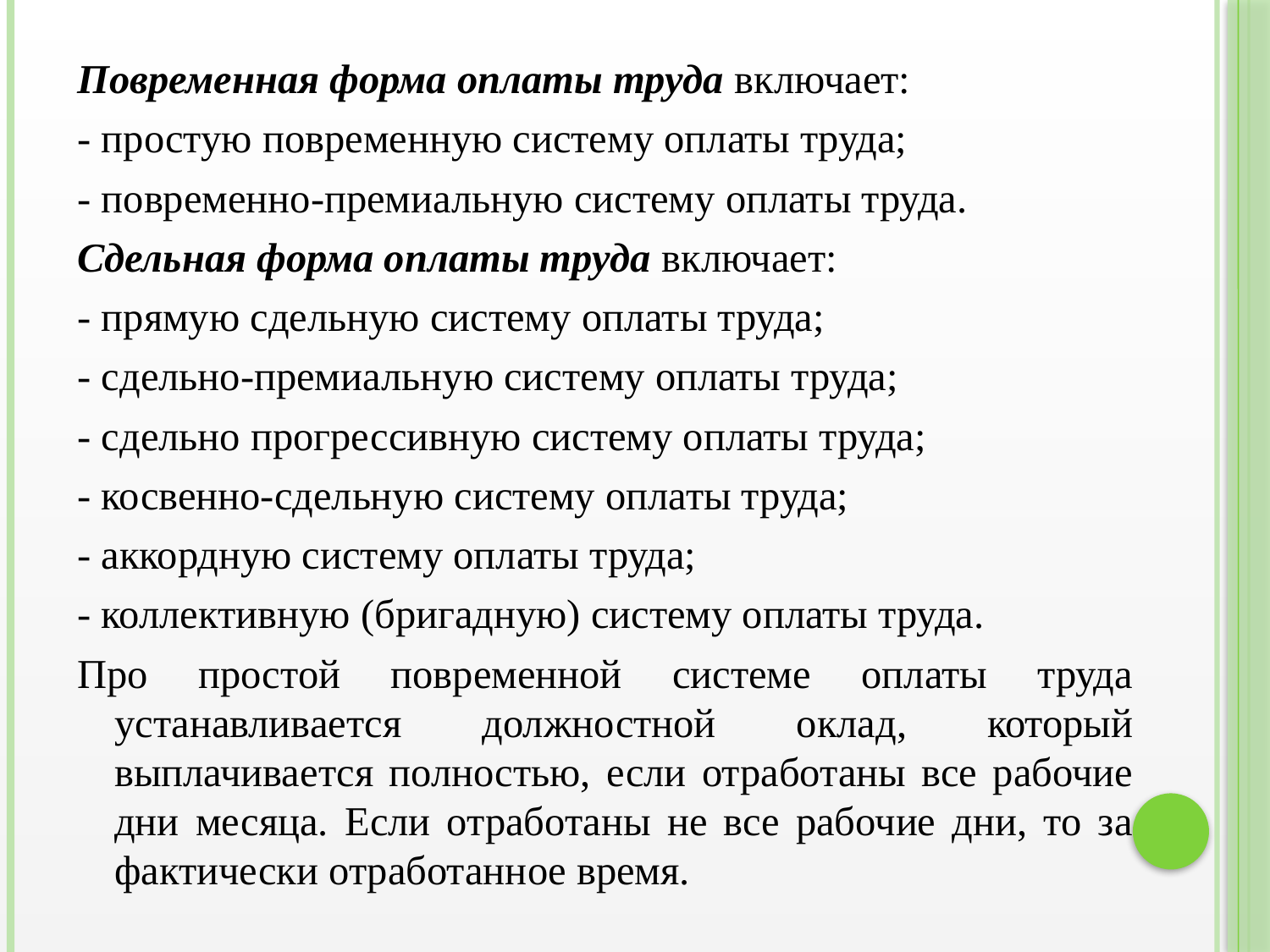

Повременная форма оплаты труда включает:
- простую повременную систему оплаты труда;
- повременно-премиальную систему оплаты труда.
Сдельная форма оплаты труда включает:
- прямую сдельную систему оплаты труда;
- сдельно-премиальную систему оплаты труда;
- сдельно прогрессивную систему оплаты труда;
- косвенно-сдельную систему оплаты труда;
- аккордную систему оплаты труда;
- коллективную (бригадную) систему оплаты труда.
Про простой повременной системе оплаты труда устанавливается должностной оклад, который выплачивается полностью, если отработаны все рабочие дни месяца. Если отработаны не все рабочие дни, то за фактически отработанное время.